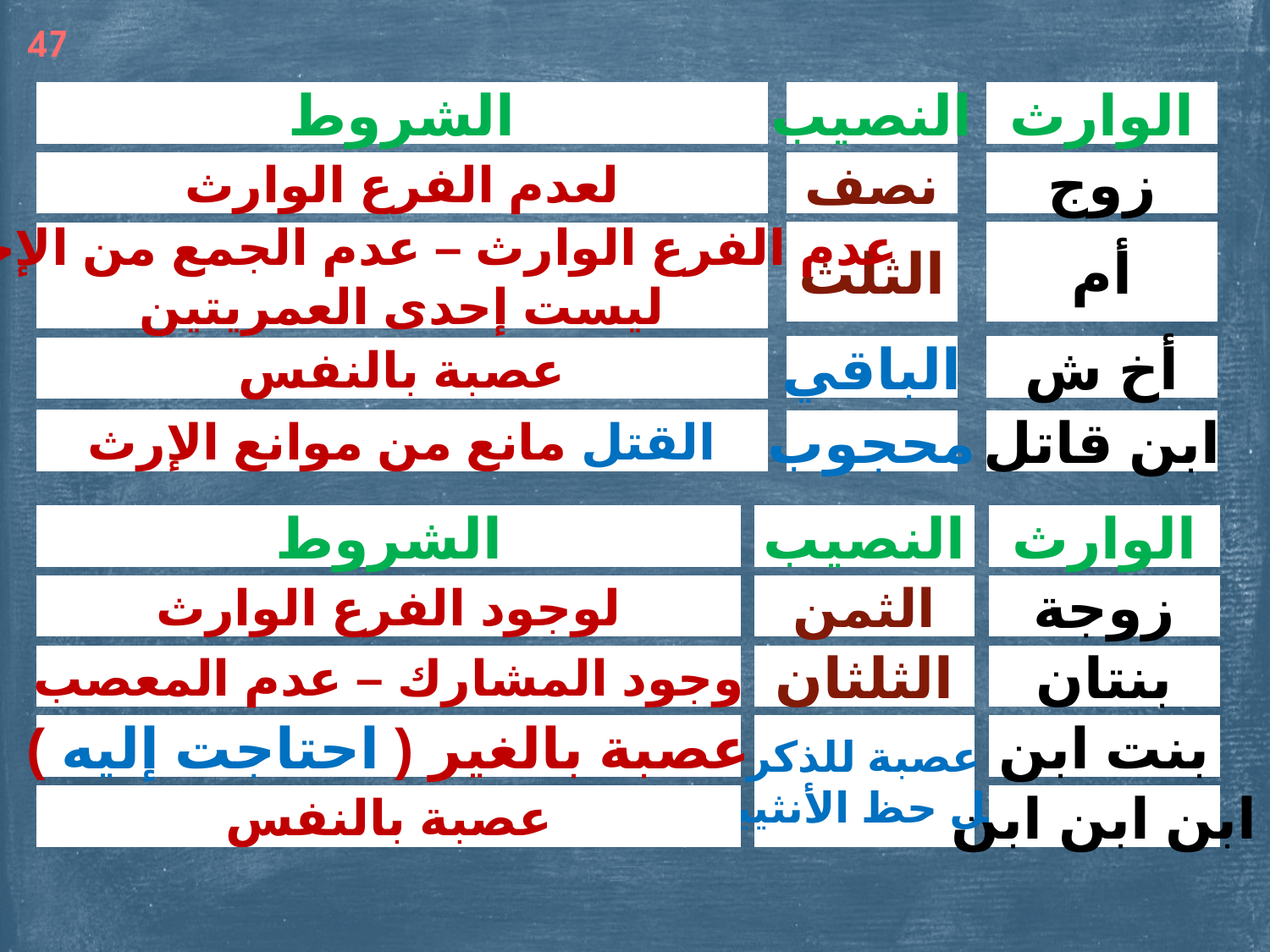

47
الشروط
النصيب
الوارث
لعدم الفرع الوارث
نصف
زوج
الثلث
أم
عدم الفرع الوارث – عدم الجمع من الإخوة
ليست إحدى العمريتين
الباقي
أخ ش
عصبة بالنفس
القتل مانع من موانع الإرث
محجوب
ابن قاتل
الشروط
النصيب
الوارث
لوجود الفرع الوارث
الثمن
زوجة
وجود المشارك – عدم المعصب
الثلثان
بنتان
عصبة بالغير ( احتاجت إليه )
عصبة للذكر
مثل حظ الأنثيين
بنت ابن
عصبة بالنفس
ابن ابن ابن